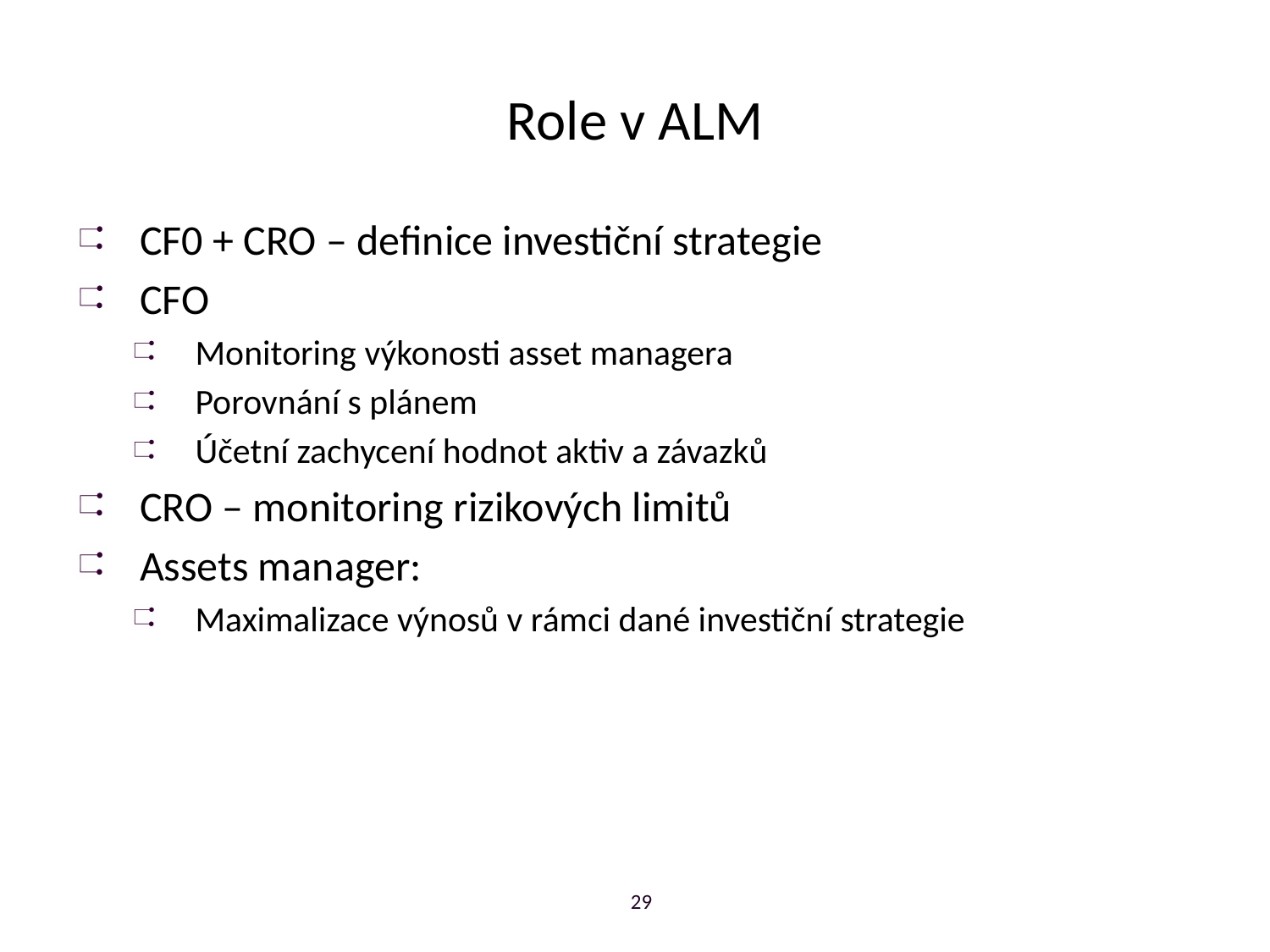

# Role v ALM
CF0 + CRO – definice investiční strategie
CFO
Monitoring výkonosti asset managera
Porovnání s plánem
Účetní zachycení hodnot aktiv a závazků
CRO – monitoring rizikových limitů
Assets manager:
Maximalizace výnosů v rámci dané investiční strategie
29